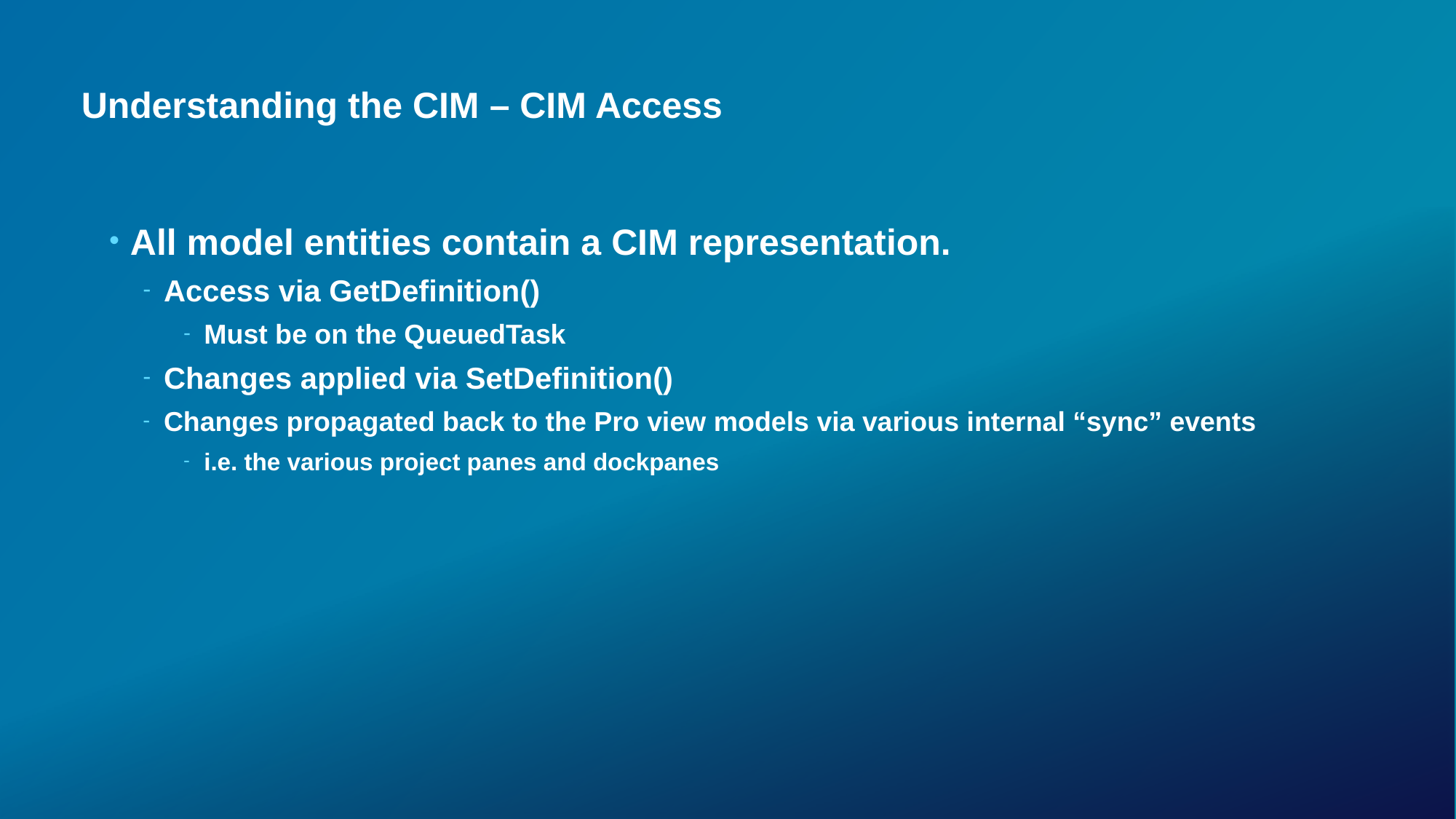

# Understanding the CIM – CIM Access

All model entities contain a CIM representation.
Access via GetDefinition()
Must be on the QueuedTask
Changes applied via SetDefinition()
Changes propagated back to the Pro view models via various internal “sync” events
i.e. the various project panes and dockpanes